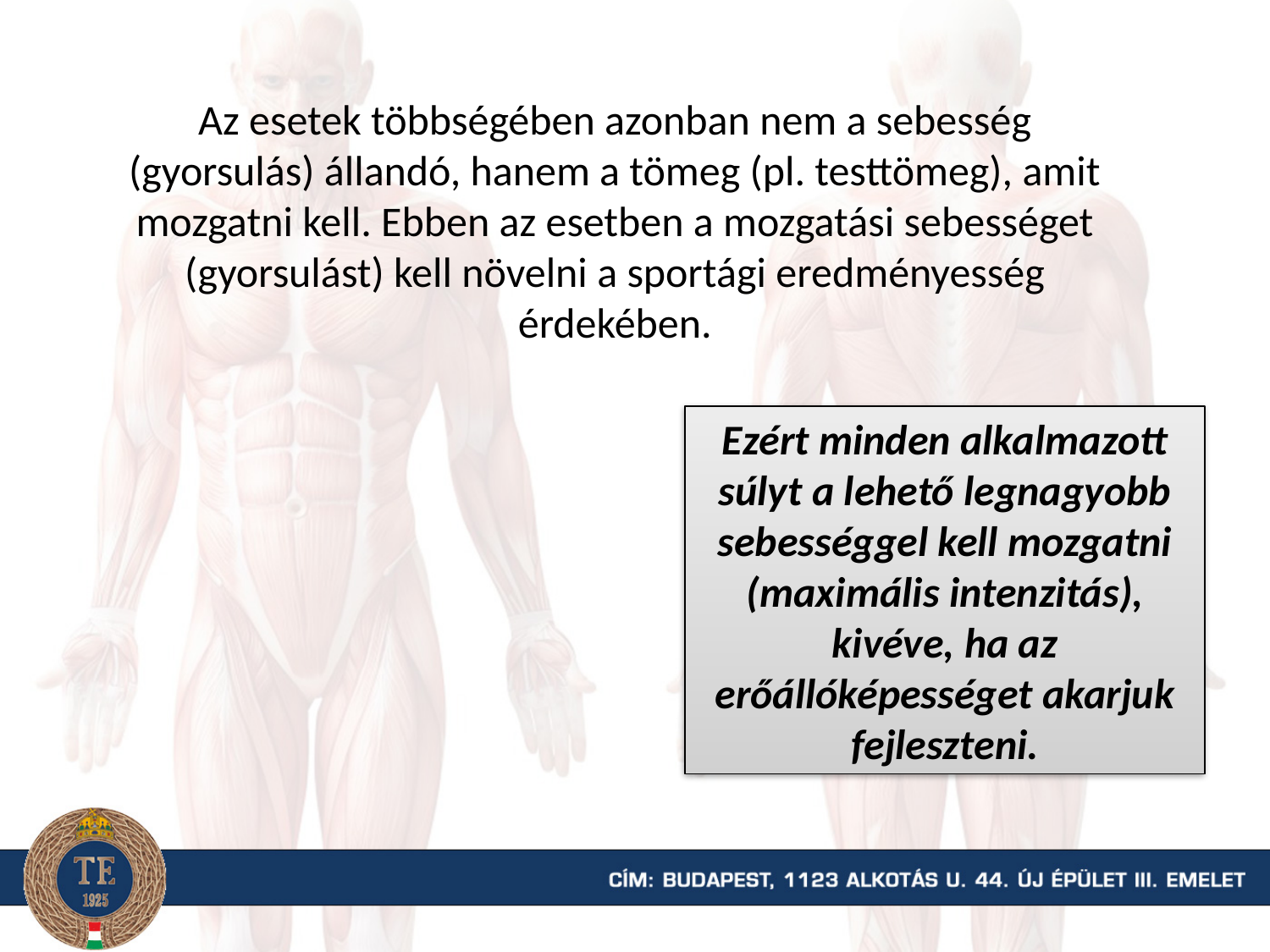

Az esetek többségében azonban nem a sebesség (gyorsulás) állandó, hanem a tömeg (pl. testtömeg), amit mozgatni kell. Ebben az esetben a mozgatási sebességet (gyorsulást) kell növelni a sportági eredményesség érdekében.
Ezért minden alkalmazott súlyt a lehető legnagyobb sebességgel kell mozgatni (maximális intenzitás), kivéve, ha az erőállóképességet akarjuk fejleszteni.